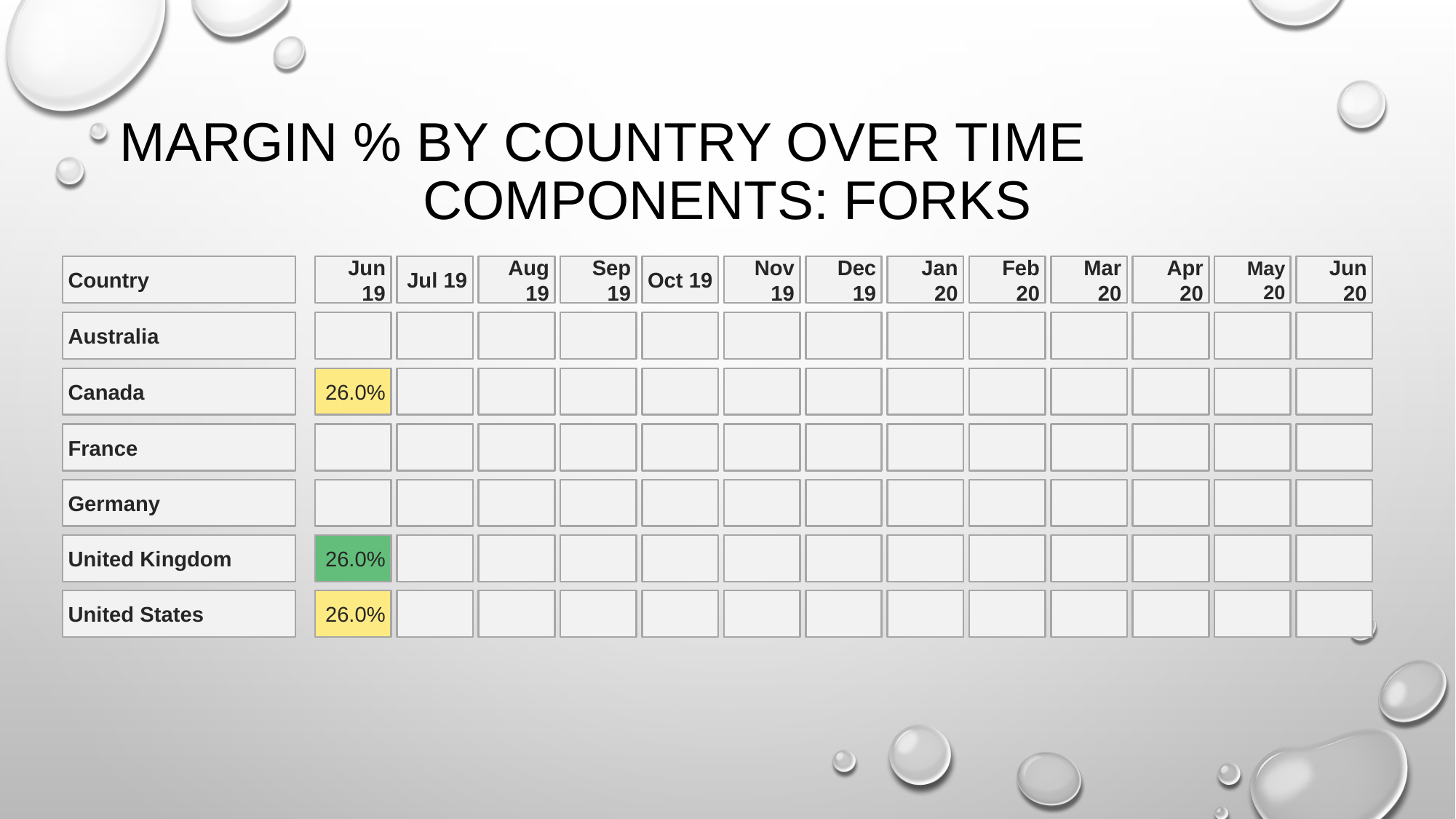

# Margin % by Country over time
Components: Forks
Country
Jun 19
Jul 19
Aug 19
Sep 19
Oct 19
Nov 19
Dec 19
Jan 20
Feb 20
Mar 20
Apr 20
May 20
Jun 20
Australia

Canada
26.0%

France

Germany

United Kingdom
26.0%

United States
26.0%